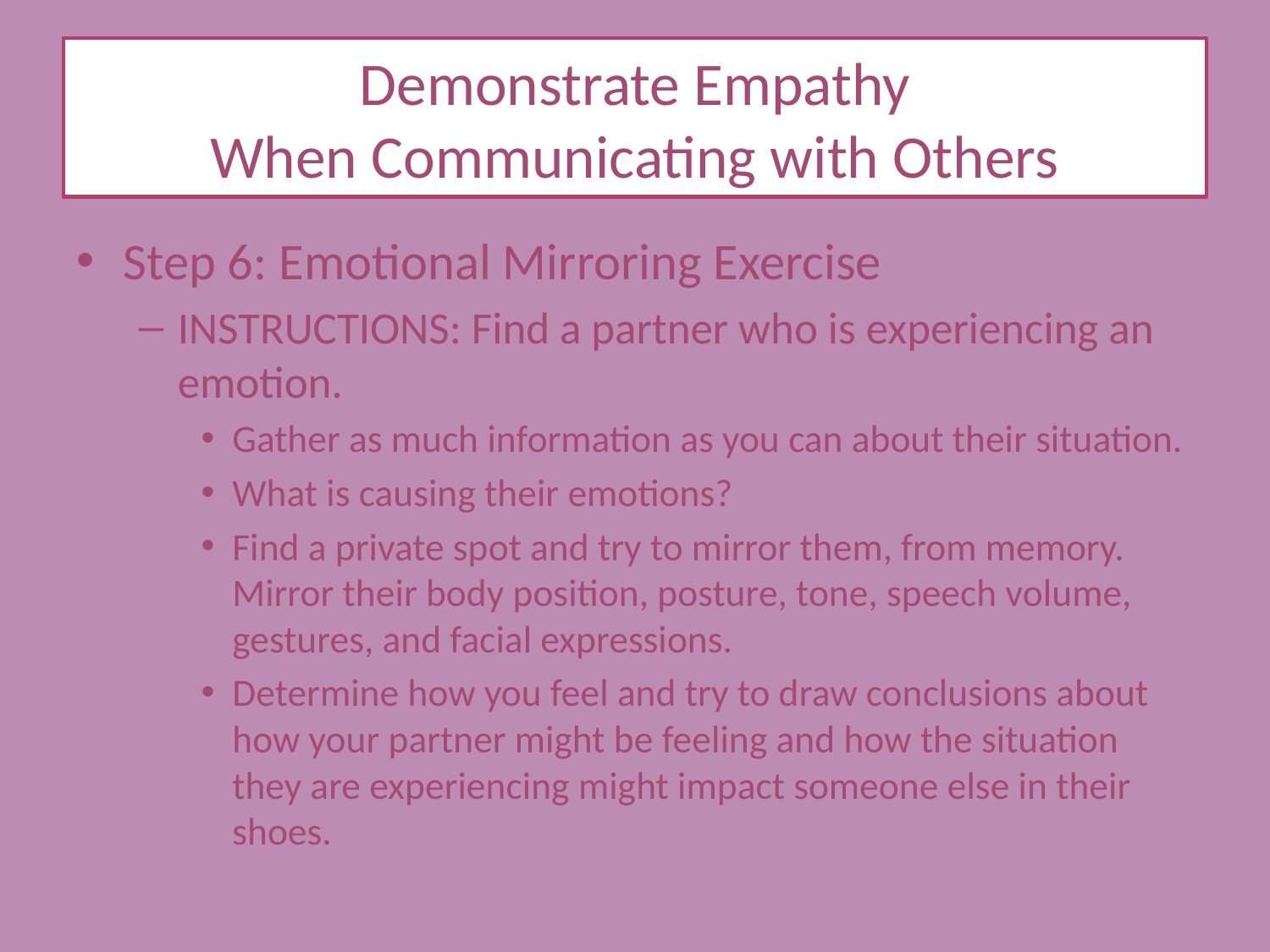

# Demonstrate Empathy When Communicating with Others
Step 6: Emotional Mirroring Exercise
INSTRUCTIONS: Find a partner who is experiencing an emotion.
Gather as much information as you can about their situation.
What is causing their emotions?
Find a private spot and try to mirror them, from memory. Mirror their body position, posture, tone, speech volume, gestures, and facial expressions.
Determine how you feel and try to draw conclusions about how your partner might be feeling and how the situation they are experiencing might impact someone else in their shoes.